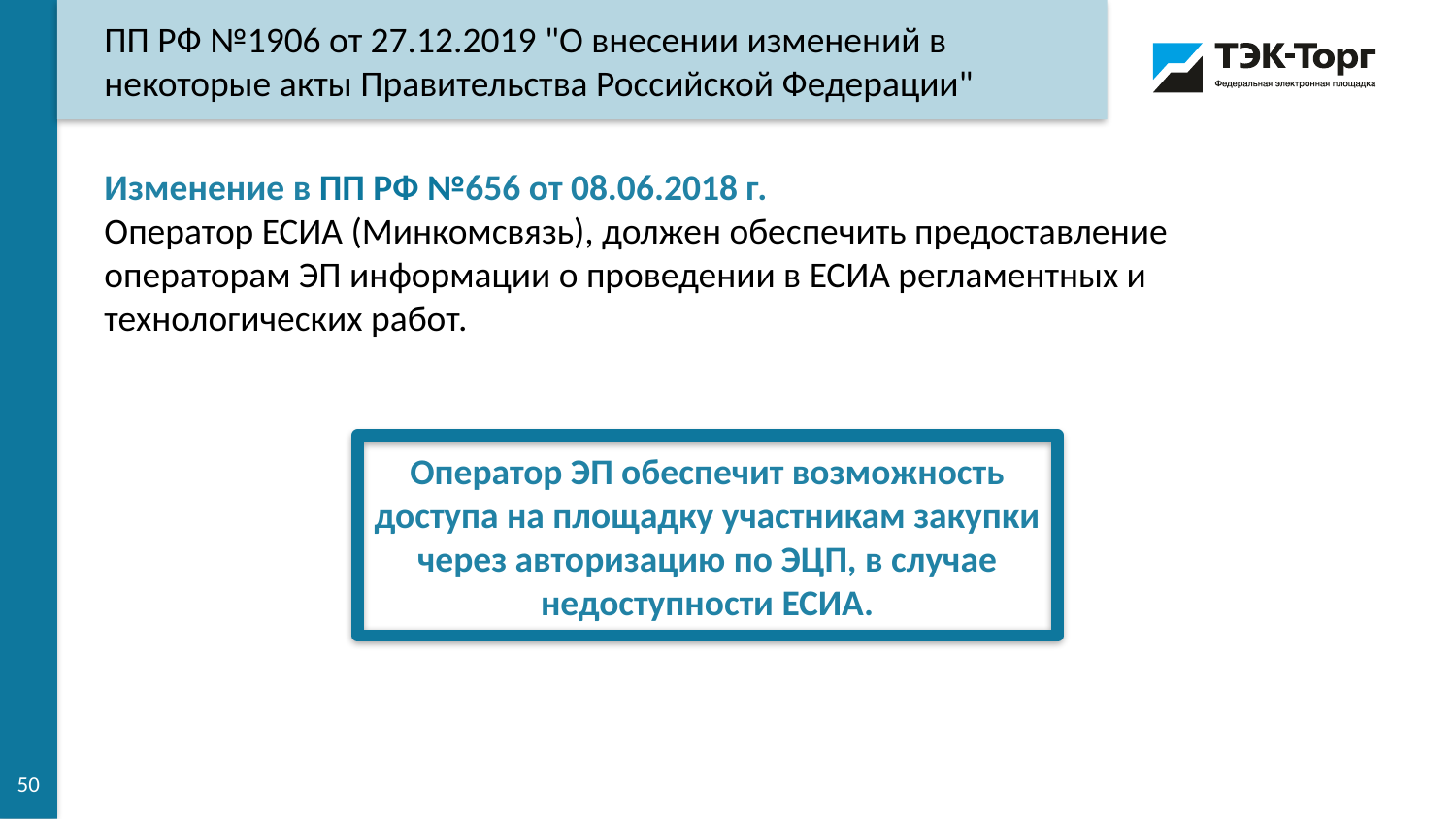

ПП РФ №1906 от 27.12.2019 "О внесении изменений в некоторые акты Правительства Российской Федерации"
Изменение в ПП РФ №656 от 08.06.2018 г.
Оператор ЕСИА (Минкомсвязь), должен обеспечить предоставление операторам ЭП информации о проведении в ЕСИА регламентных и технологических работ.

Оператор ЭП обеспечит возможность доступа на площадку участникам закупки через авторизацию по ЭЦП, в случае недоступности ЕСИА.

50